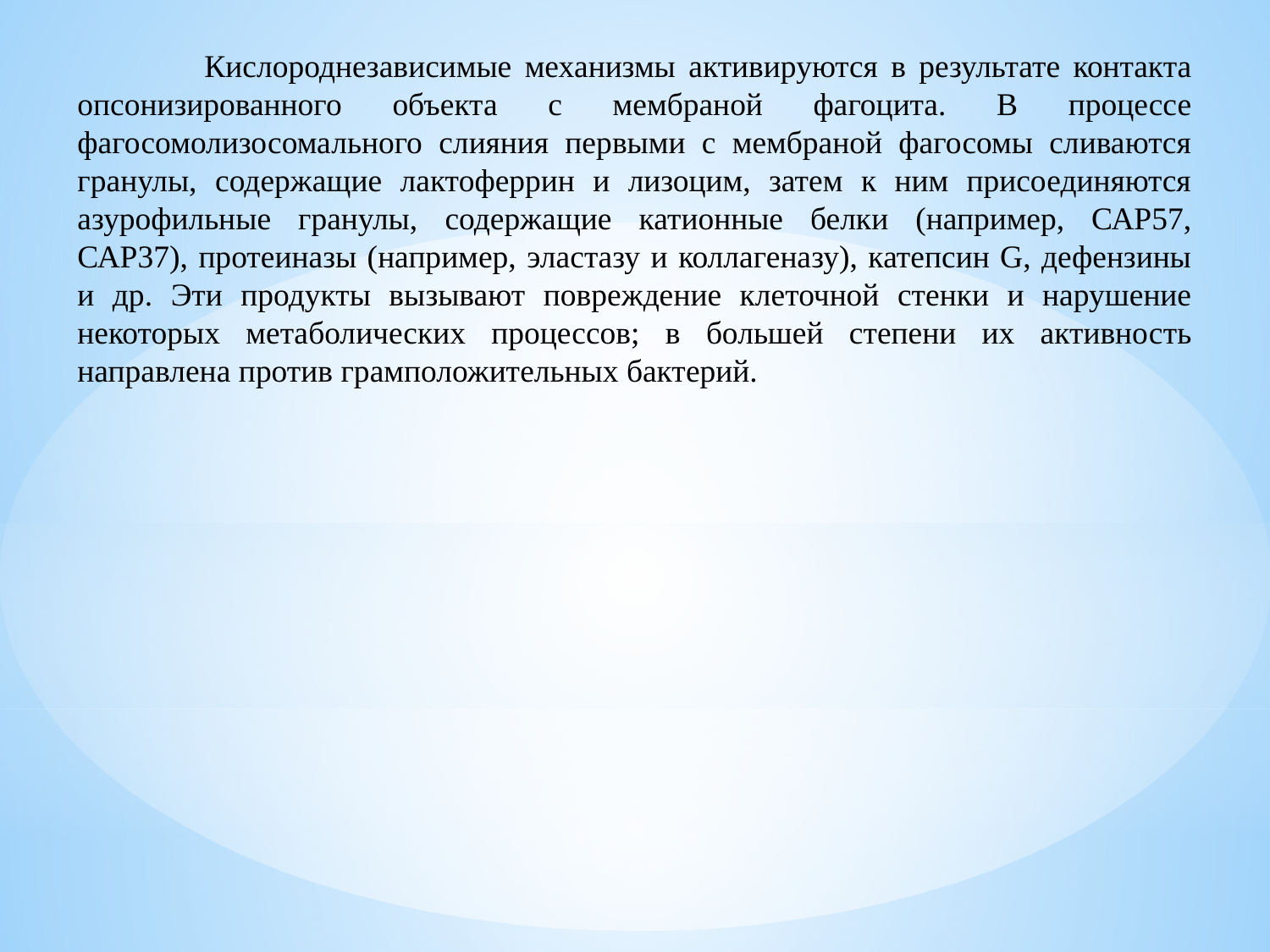

Кислороднезависимые механизмы активируются в результате контакта опсонизированного объекта с мембраной фагоцита. В процессе фагосомолизосомального слияния первыми с мембраной фагосомы сливаются гранулы, содержащие лактоферрин и лизоцим, затем к ним присоединяются азурофильные гранулы, содержащие катионные белки (например, САР57, САР37), протеиназы (например, эластазу и коллагеназу), катепсин G, дефензины и др. Эти продукты вызывают повреждение клеточной стенки и нарушение некоторых метаболических процессов; в большей степени их активность направлена против грамположительных бактерий.